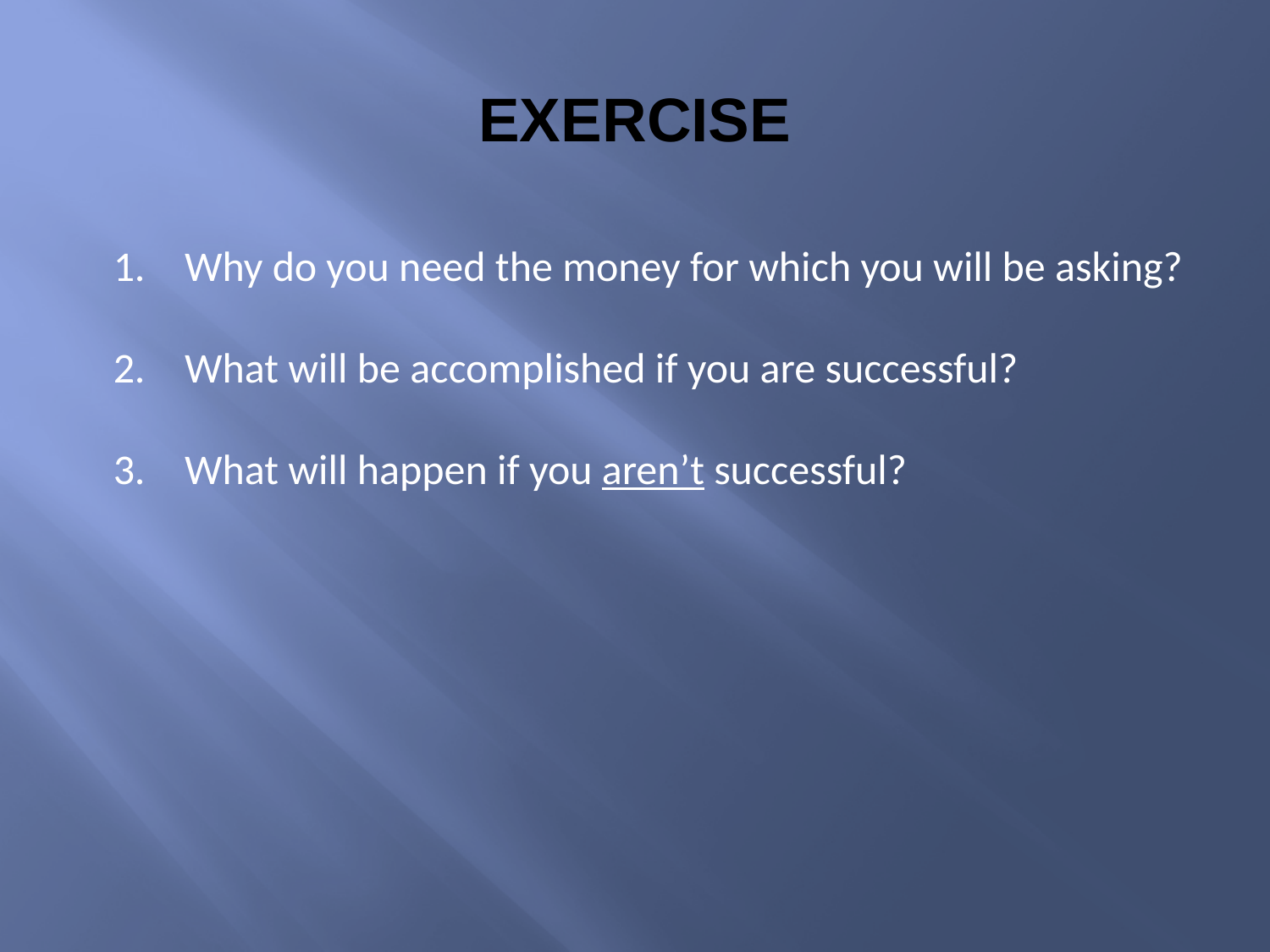

# EXERCISE
Why do you need the money for which you will be asking?

What will be accomplished if you are successful?

What will happen if you aren’t successful?